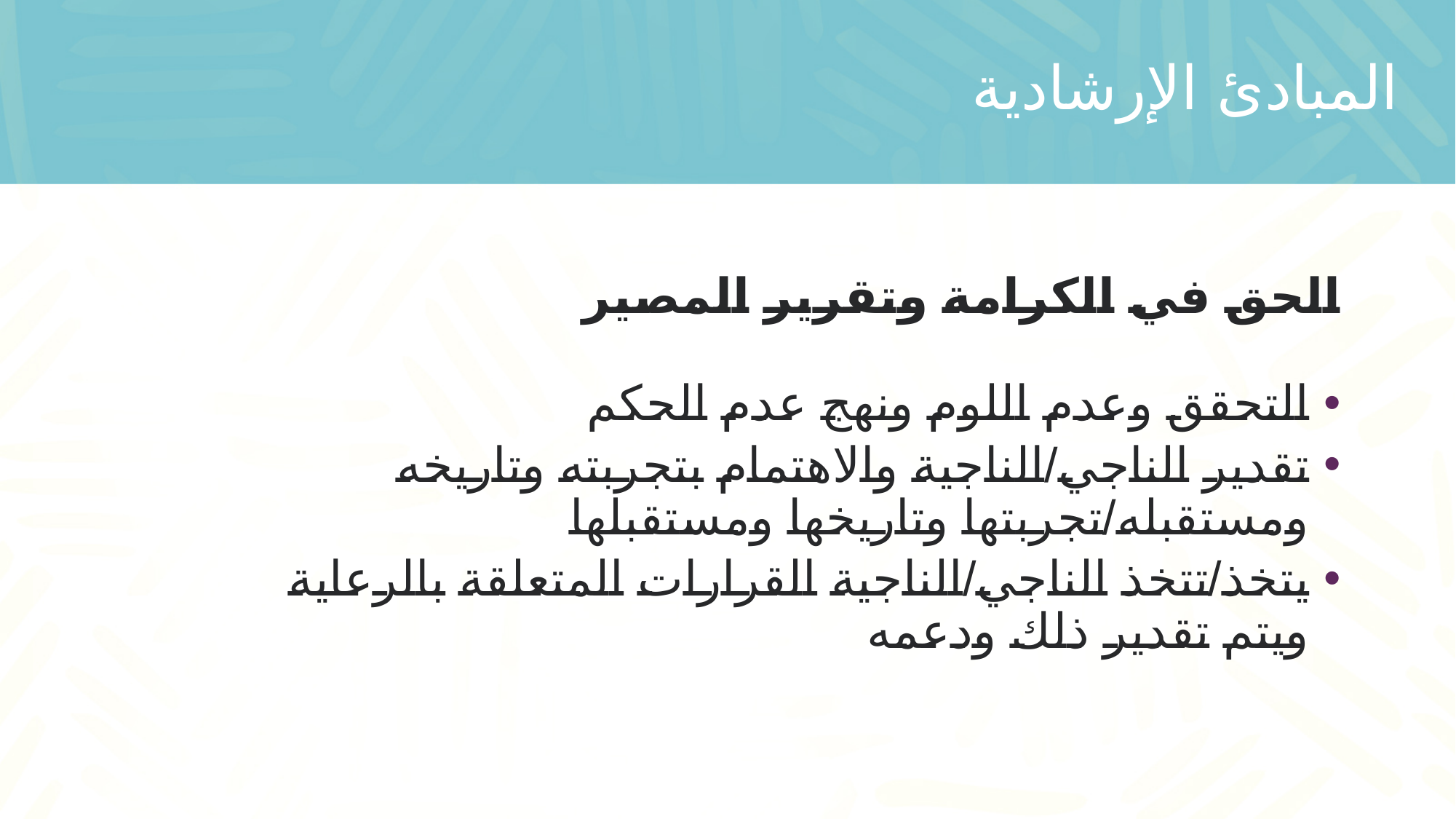

# المبادئ الإرشادية
الحق في الكرامة وتقرير المصير

التحقق وعدم اللوم ونهج عدم الحكم
تقدير الناجي/الناجية والاهتمام بتجربته وتاريخه ومستقبله/تجربتها وتاريخها ومستقبلها
يتخذ/تتخذ الناجي/الناجية القرارات المتعلقة بالرعاية ويتم تقدير ذلك ودعمه